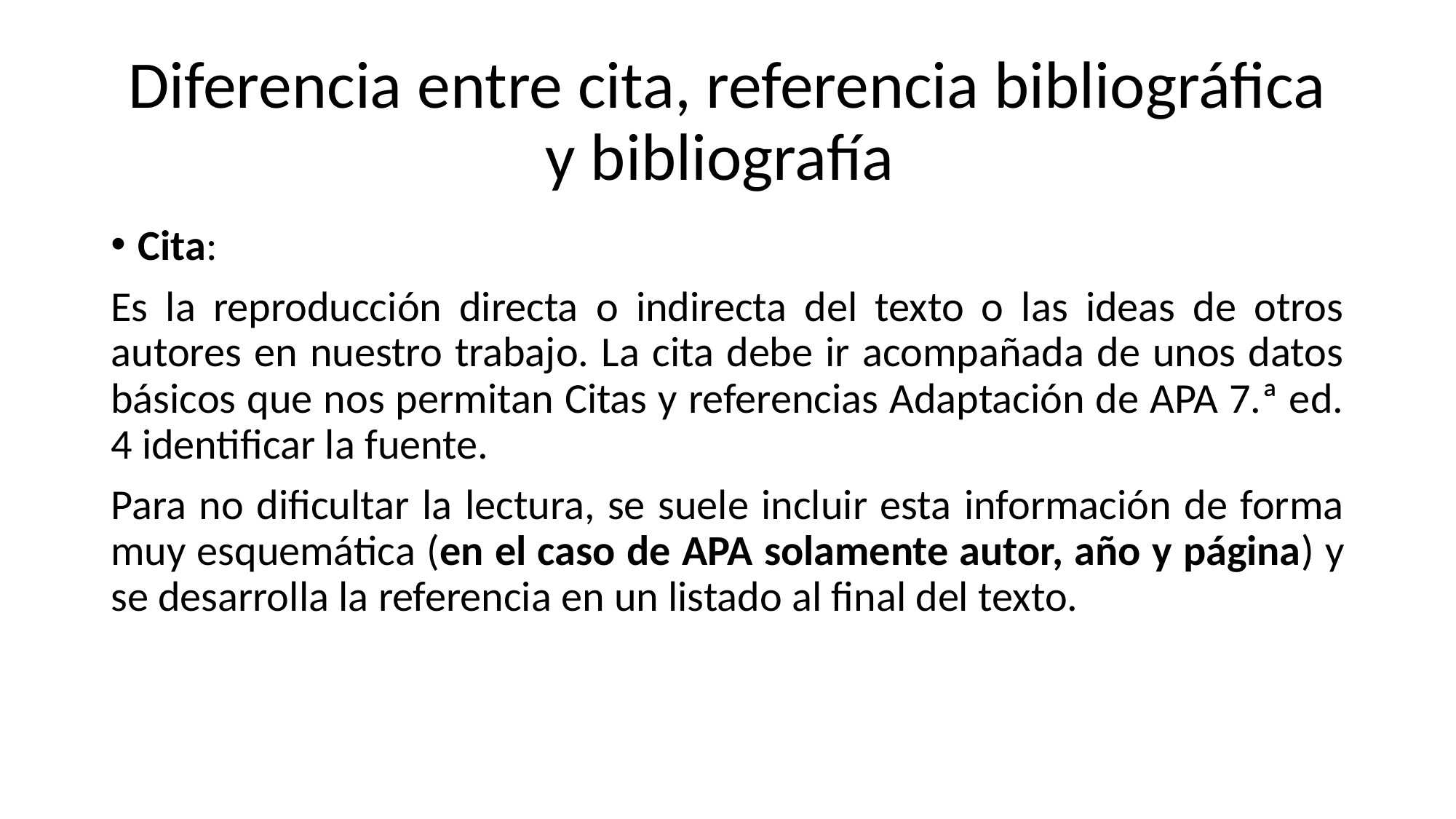

# Diferencia entre cita, referencia bibliográfica y bibliografía
Cita:
Es la reproducción directa o indirecta del texto o las ideas de otros autores en nuestro trabajo. La cita debe ir acompañada de unos datos básicos que nos permitan Citas y referencias Adaptación de APA 7.ª ed. 4 identificar la fuente.
Para no dificultar la lectura, se suele incluir esta información de forma muy esquemática (en el caso de APA solamente autor, año y página) y se desarrolla la referencia en un listado al final del texto.